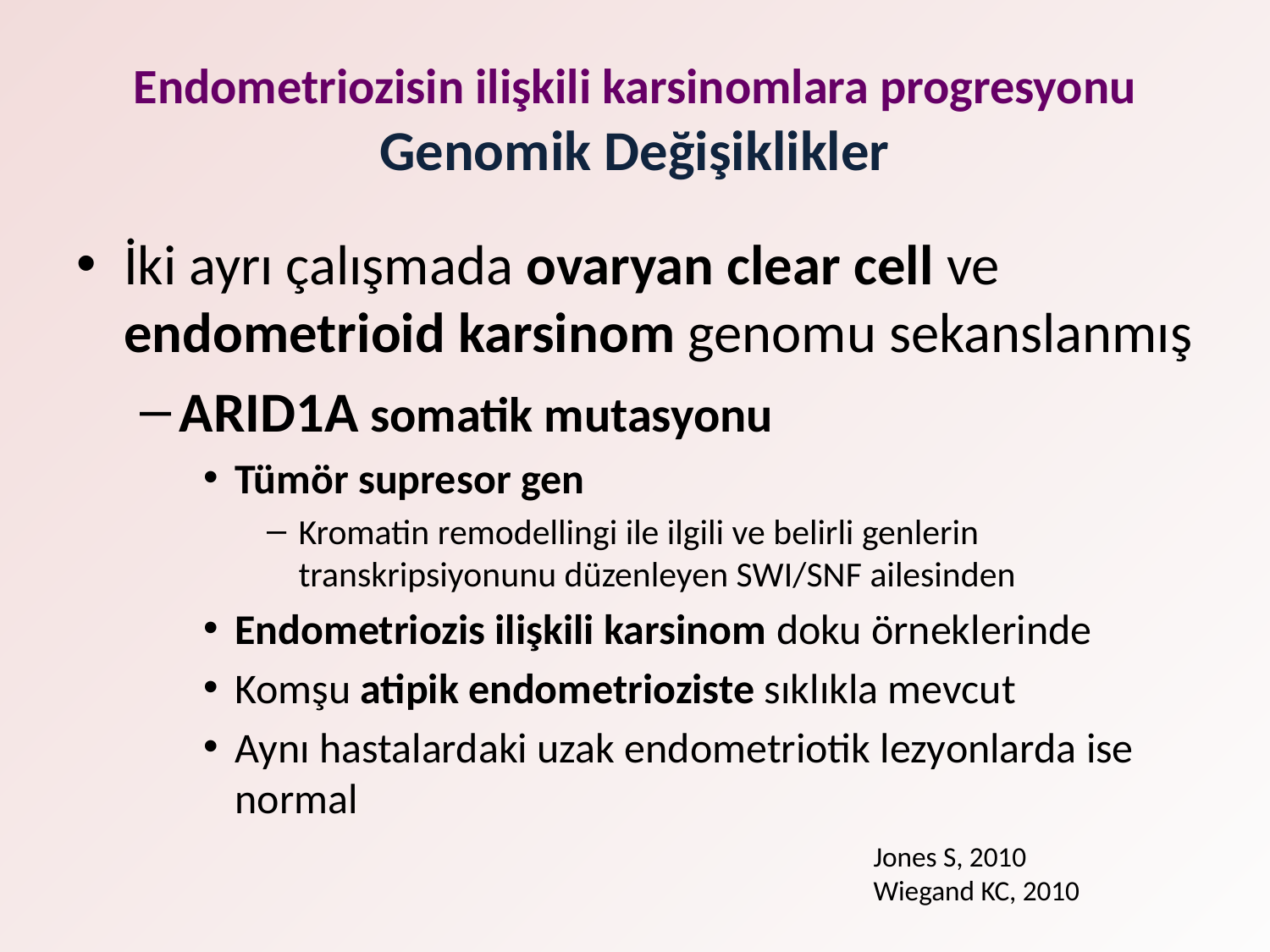

Endometriozisin ilişkili karsinomlara progresyonu
Genomik Değişiklikler
İki ayrı çalışmada ovaryan clear cell ve endometrioid karsinom genomu sekanslanmış
ARID1A somatik mutasyonu
Tümör supresor gen
Kromatin remodellingi ile ilgili ve belirli genlerin transkripsiyonunu düzenleyen SWI/SNF ailesinden
Endometriozis ilişkili karsinom doku örneklerinde
Komşu atipik endometrioziste sıklıkla mevcut
Aynı hastalardaki uzak endometriotik lezyonlarda ise normal
Jones S, 2010
Wiegand KC, 2010